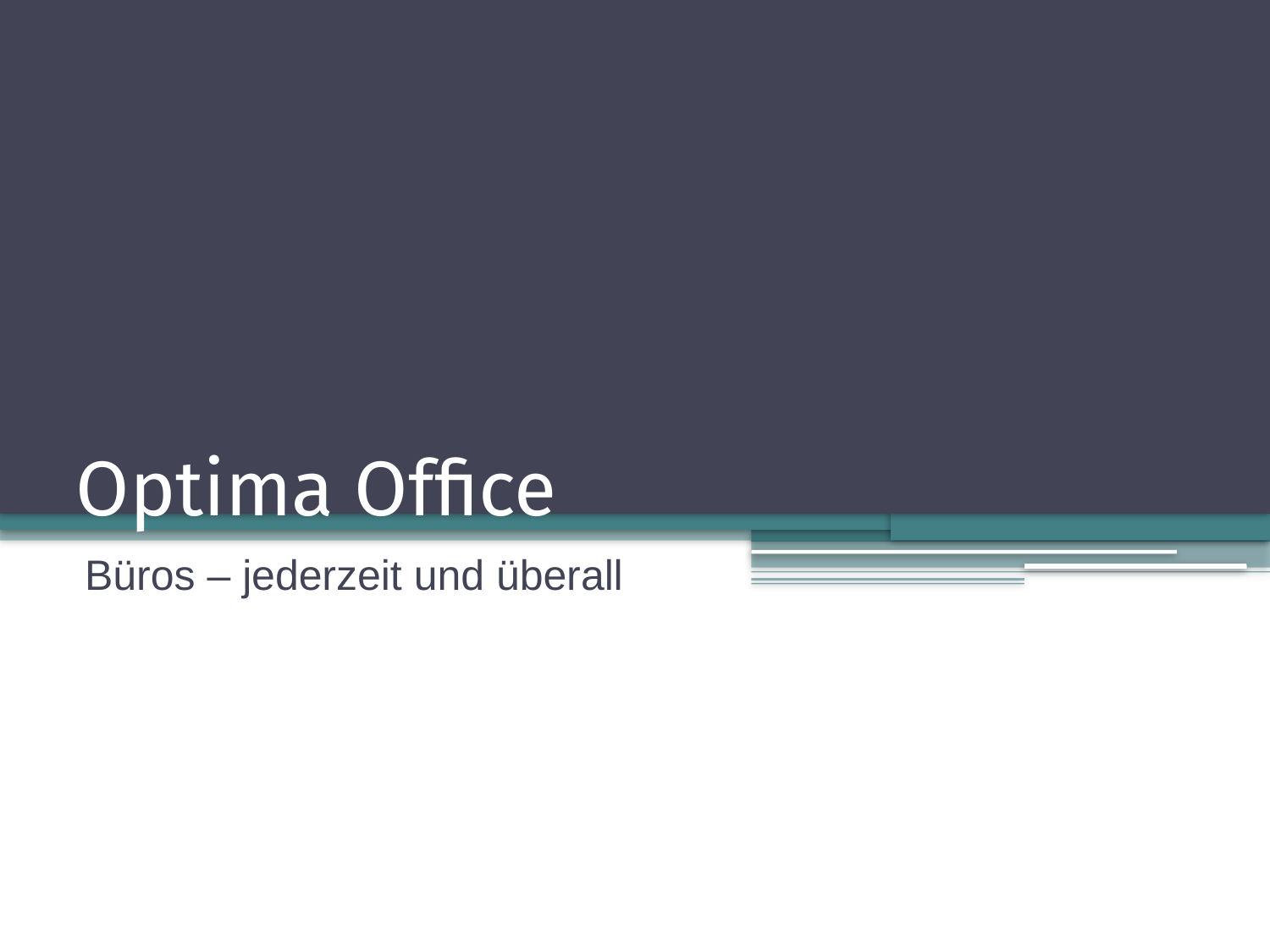

# Optima Office
Büros – jederzeit und überall